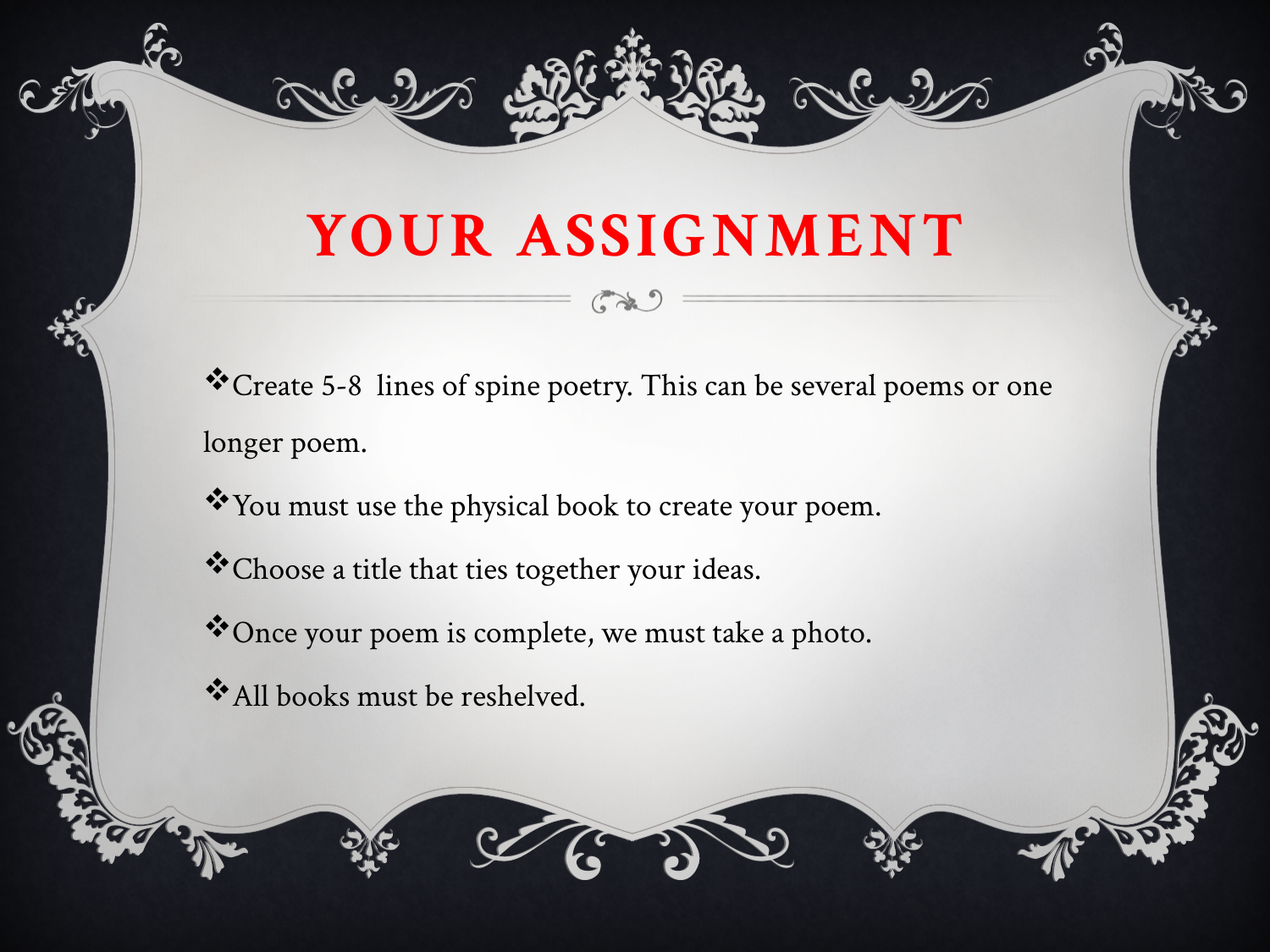

# Your Assignment
Create 5-8  lines of spine poetry. This can be several poems or one longer poem.
You must use the physical book to create your poem.
Choose a title that ties together your ideas.
Once your poem is complete, we must take a photo.
All books must be reshelved.